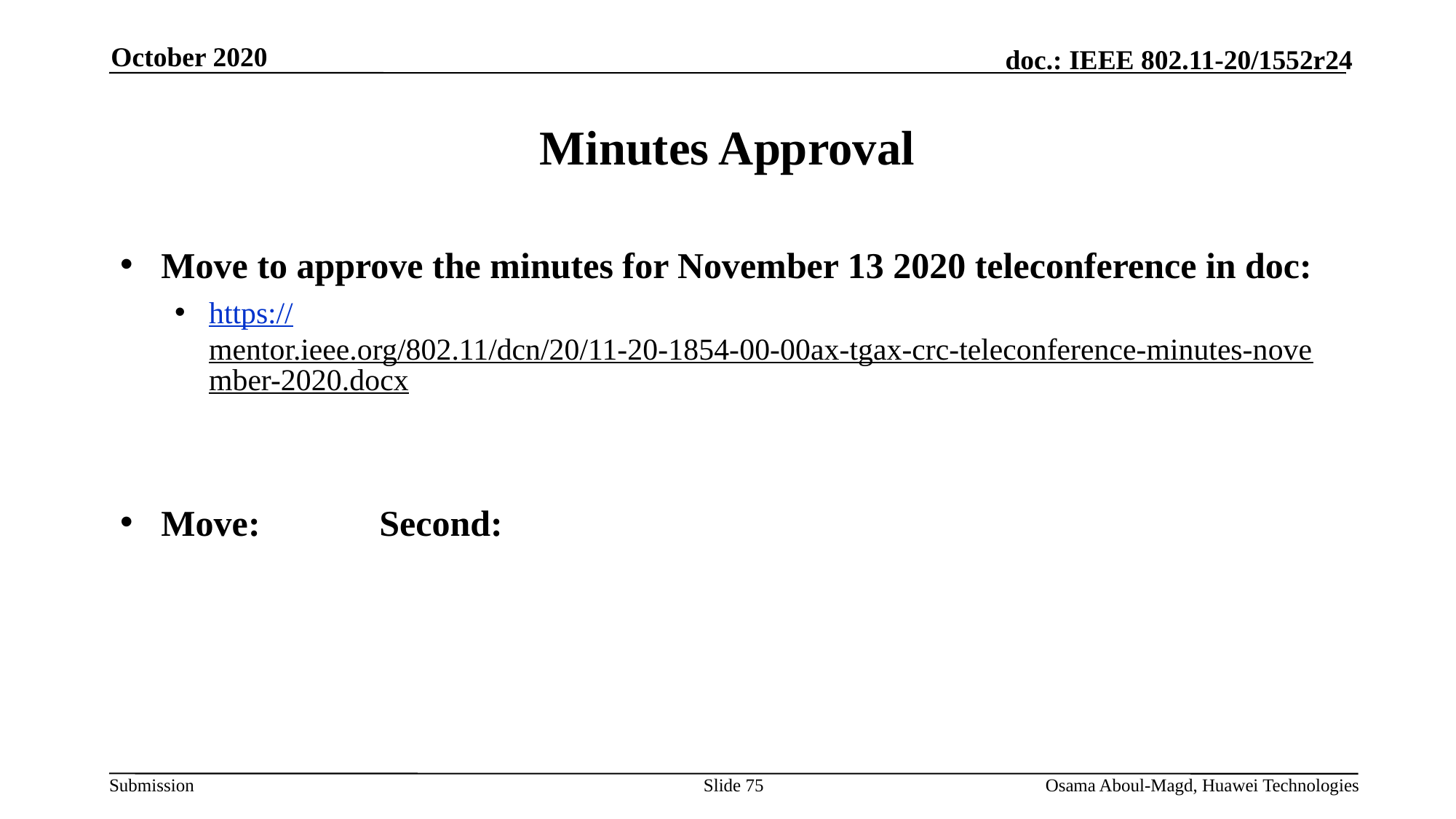

October 2020
# Minutes Approval
Move to approve the minutes for November 13 2020 teleconference in doc:
https://mentor.ieee.org/802.11/dcn/20/11-20-1854-00-00ax-tgax-crc-teleconference-minutes-november-2020.docx

Move:		Second:
Slide 75
Osama Aboul-Magd, Huawei Technologies